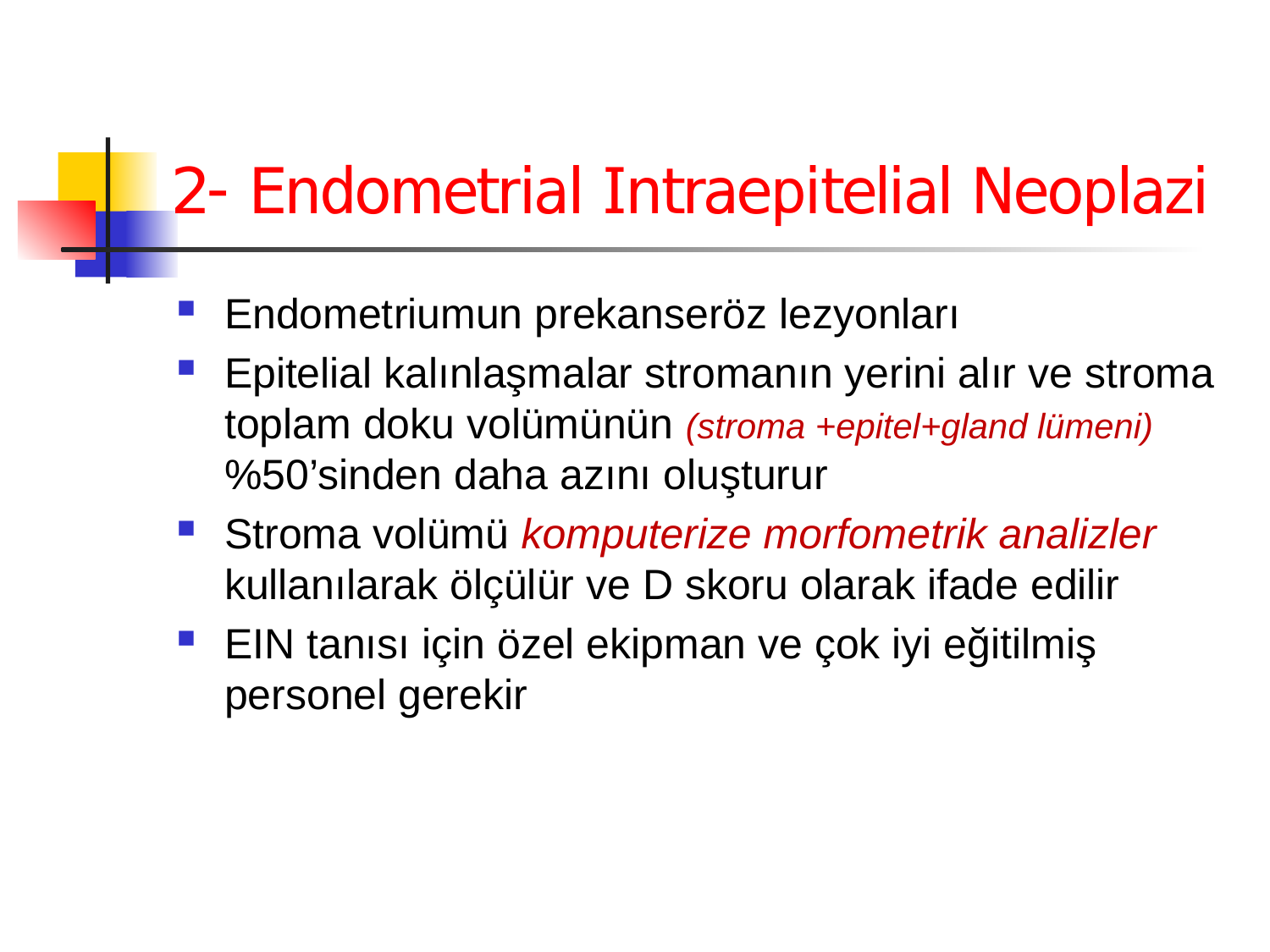

# 2- Endometrial Intraepitelial Neoplazi
Endometriumun prekanseröz lezyonları
Epitelial kalınlaşmalar stromanın yerini alır ve stroma toplam doku volümünün (stroma +epitel+gland lümeni) %50’sinden daha azını oluşturur
Stroma volümü komputerize morfometrik analizler kullanılarak ölçülür ve D skoru olarak ifade edilir
EIN tanısı için özel ekipman ve çok iyi eğitilmiş personel gerekir